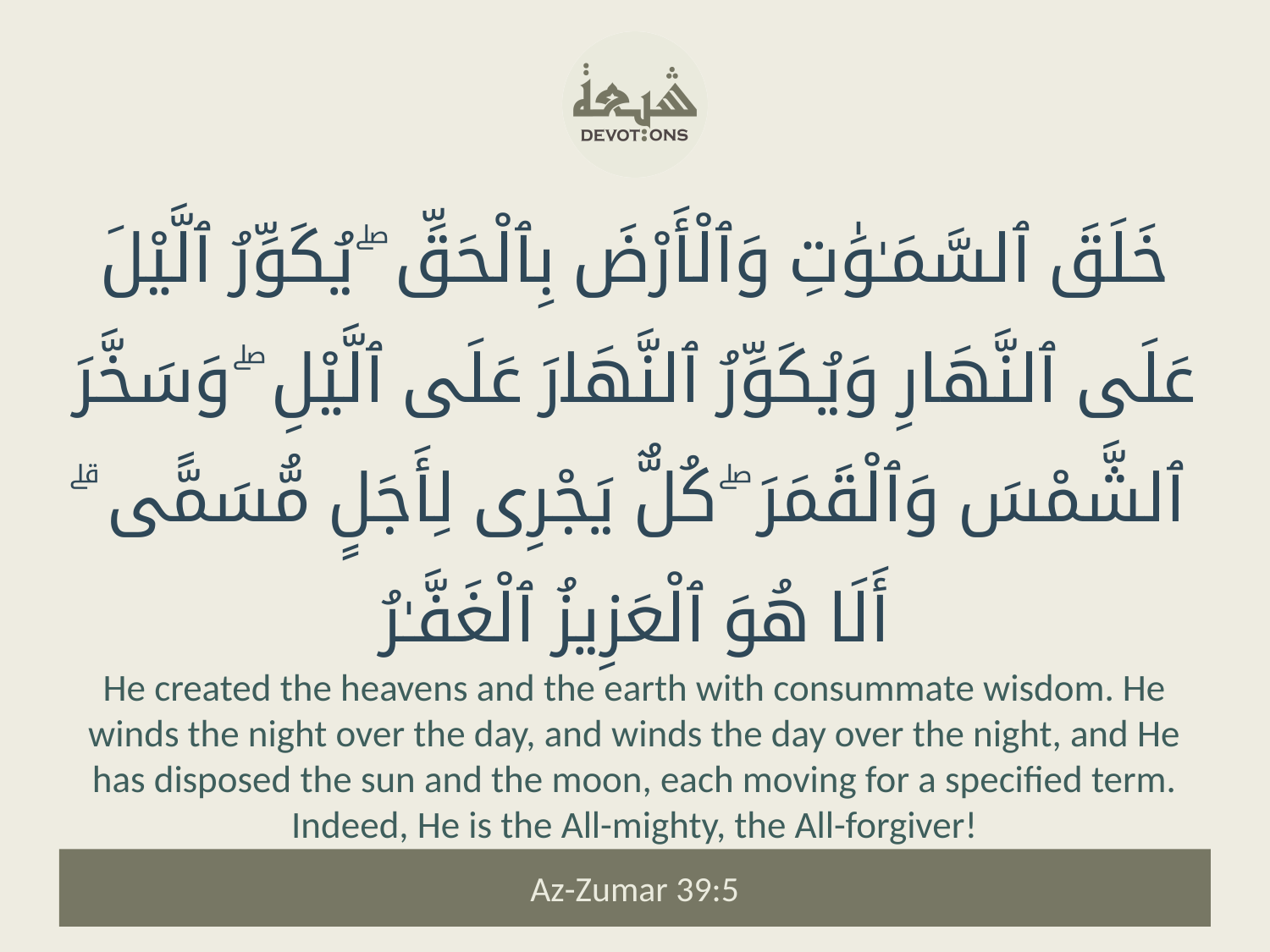

خَلَقَ ٱلسَّمَـٰوَٰتِ وَٱلْأَرْضَ بِٱلْحَقِّ ۖ يُكَوِّرُ ٱلَّيْلَ عَلَى ٱلنَّهَارِ وَيُكَوِّرُ ٱلنَّهَارَ عَلَى ٱلَّيْلِ ۖ وَسَخَّرَ ٱلشَّمْسَ وَٱلْقَمَرَ ۖ كُلٌّ يَجْرِى لِأَجَلٍ مُّسَمًّى ۗ أَلَا هُوَ ٱلْعَزِيزُ ٱلْغَفَّـٰرُ
He created the heavens and the earth with consummate wisdom. He winds the night over the day, and winds the day over the night, and He has disposed the sun and the moon, each moving for a specified term. Indeed, He is the All-mighty, the All-forgiver!
Az-Zumar 39:5